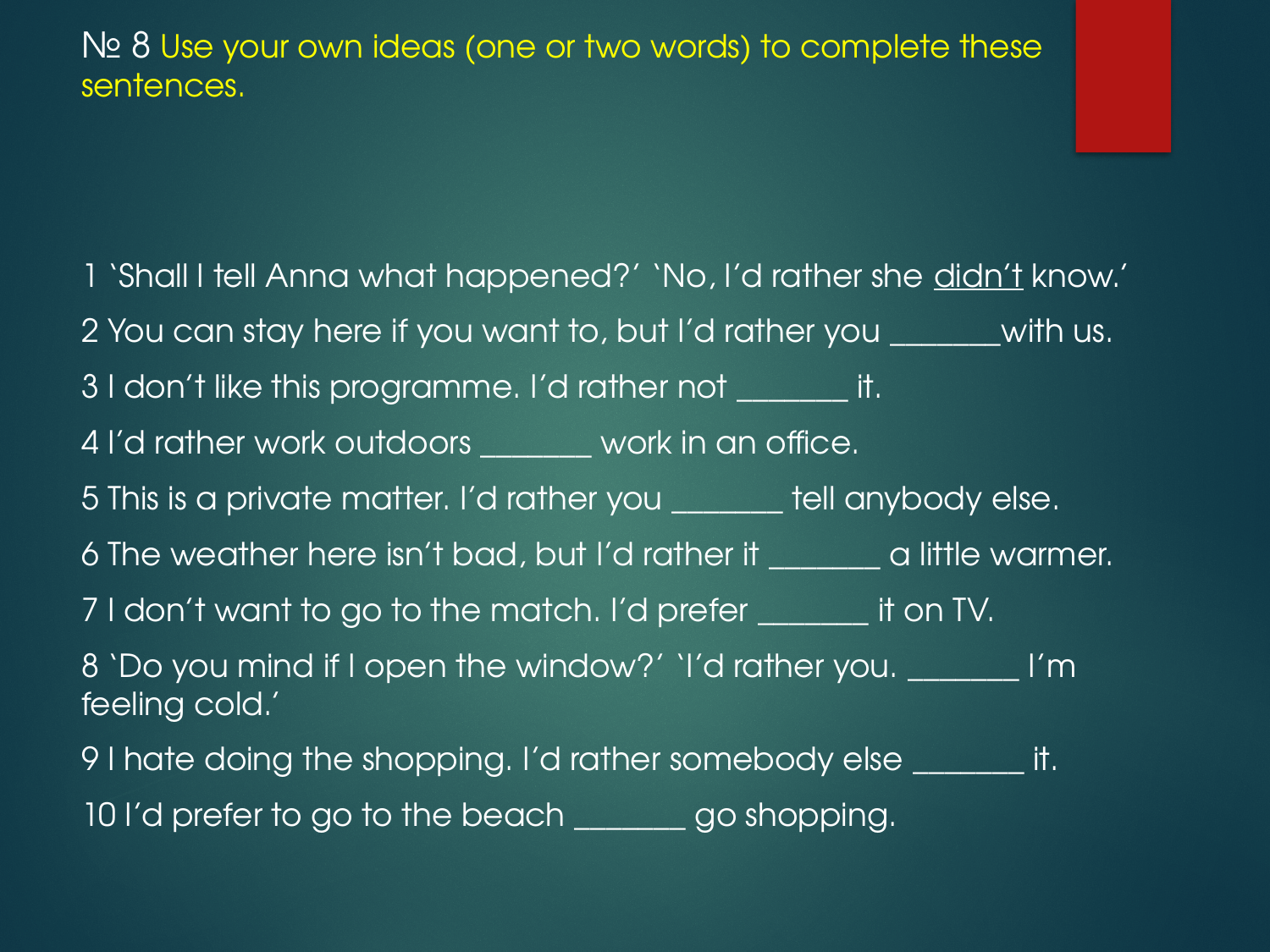

№ 8 Use your own ideas (one or two words) to complete these sentences.
1 ‘Shall I tell Anna what happened?’ ‘No, I’d rather she didn’t know.’
2 You can stay here if you want to, but I’d rather you _______with us.
3 I don’t like this programme. I’d rather not _______ it.
4 I’d rather work outdoors _______ work in an office.
5 This is a private matter. I’d rather you _______ tell anybody else.
6 The weather here isn’t bad, but I’d rather it _______ a little warmer.
7 I don’t want to go to the match. I’d prefer _______ it on TV.
8 ‘Do you mind if I open the window?’ ‘I’d rather you. _______ I’m feeling cold.’
9 I hate doing the shopping. I’d rather somebody else _______ it.
10 I’d prefer to go to the beach _______ go shopping.